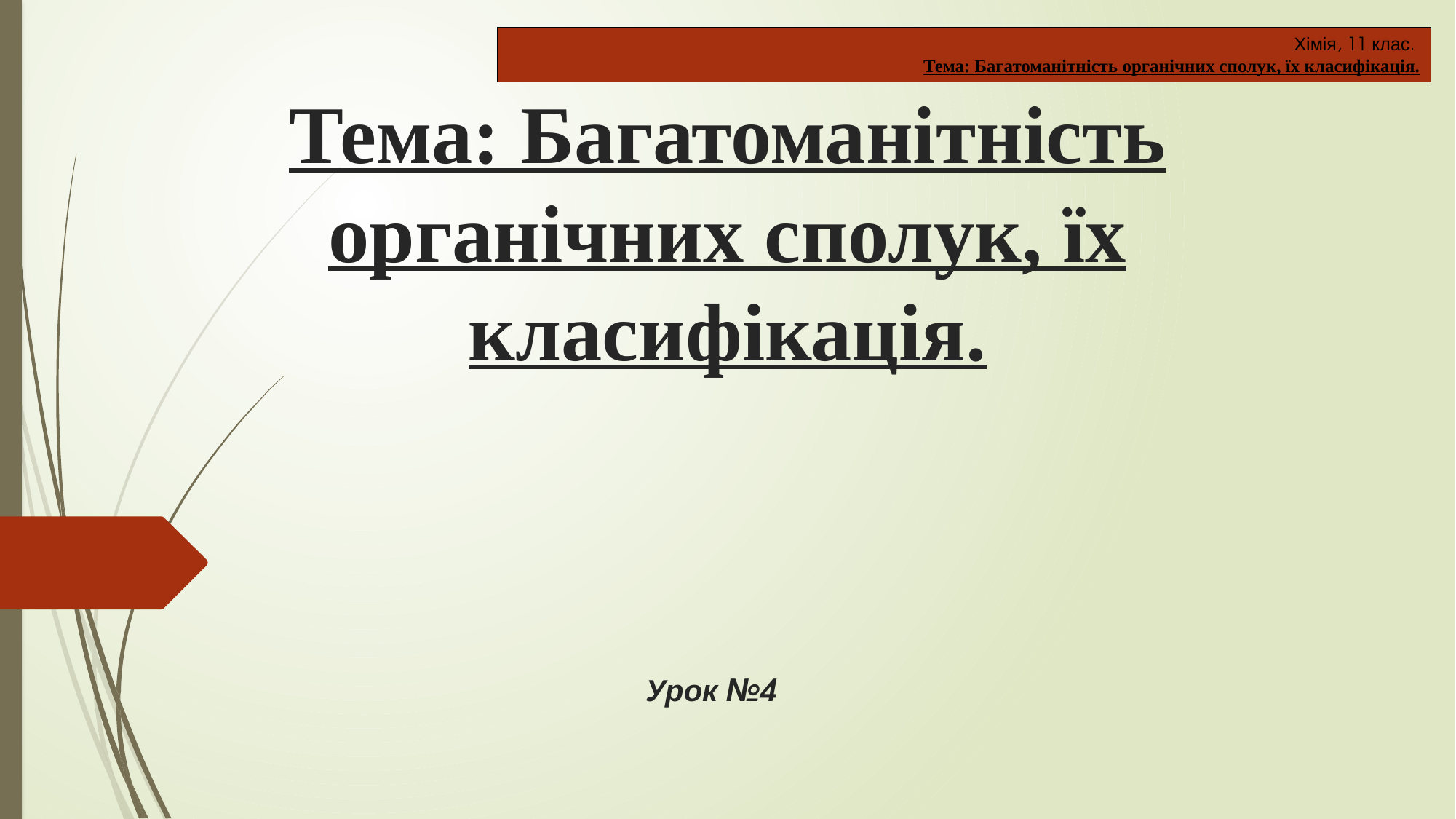

Хімія, 11 клас.
Тема: Багатоманітність органічних сполук, їх класифікація.
Тема: Багатоманітність органічних сполук, їх класифікація.
Урок №4